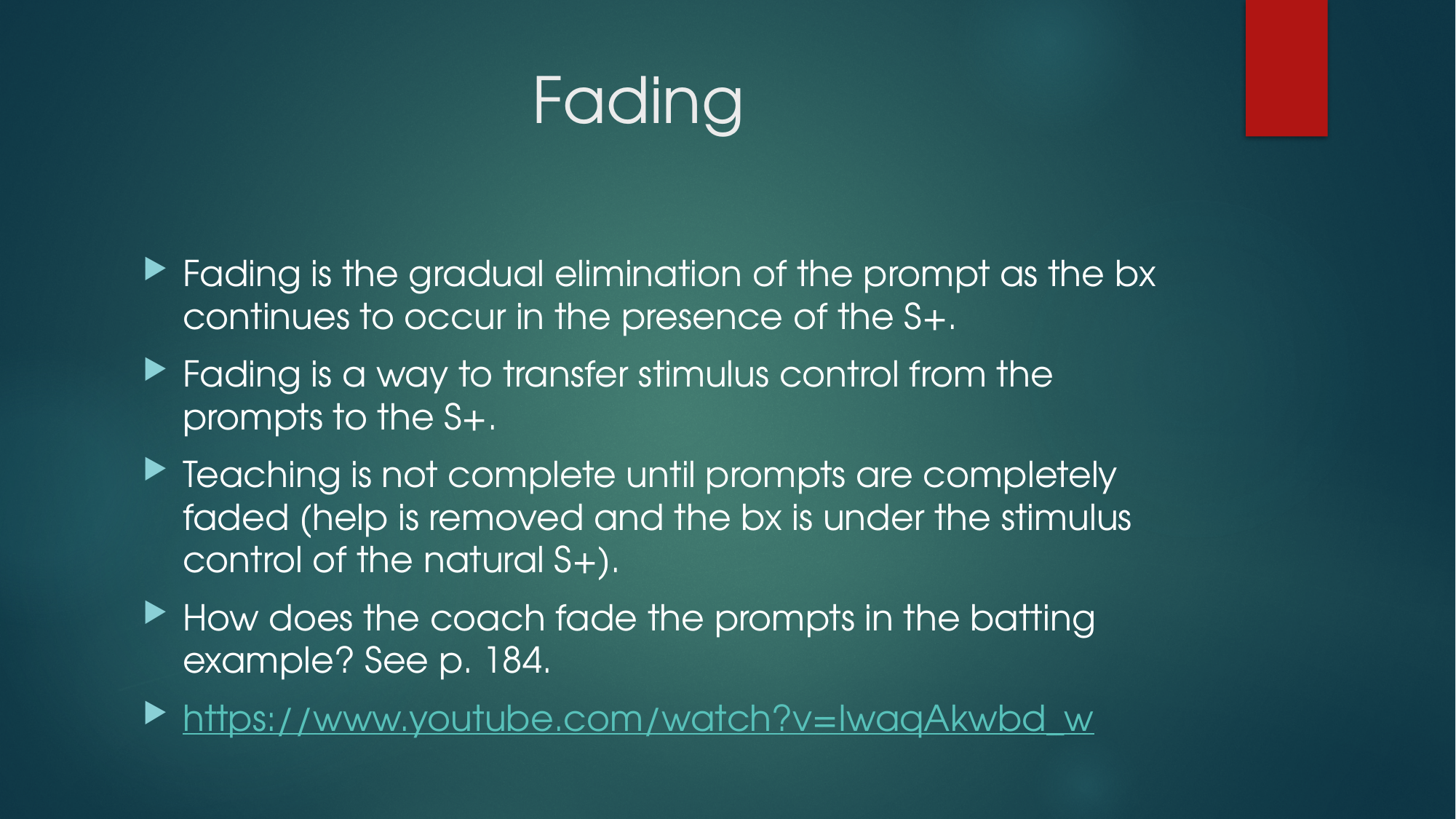

# Fading
Fading is the gradual elimination of the prompt as the bx continues to occur in the presence of the S+.
Fading is a way to transfer stimulus control from the prompts to the S+.
Teaching is not complete until prompts are completely faded (help is removed and the bx is under the stimulus control of the natural S+).
How does the coach fade the prompts in the batting example? See p. 184.
https://www.youtube.com/watch?v=IwaqAkwbd_w